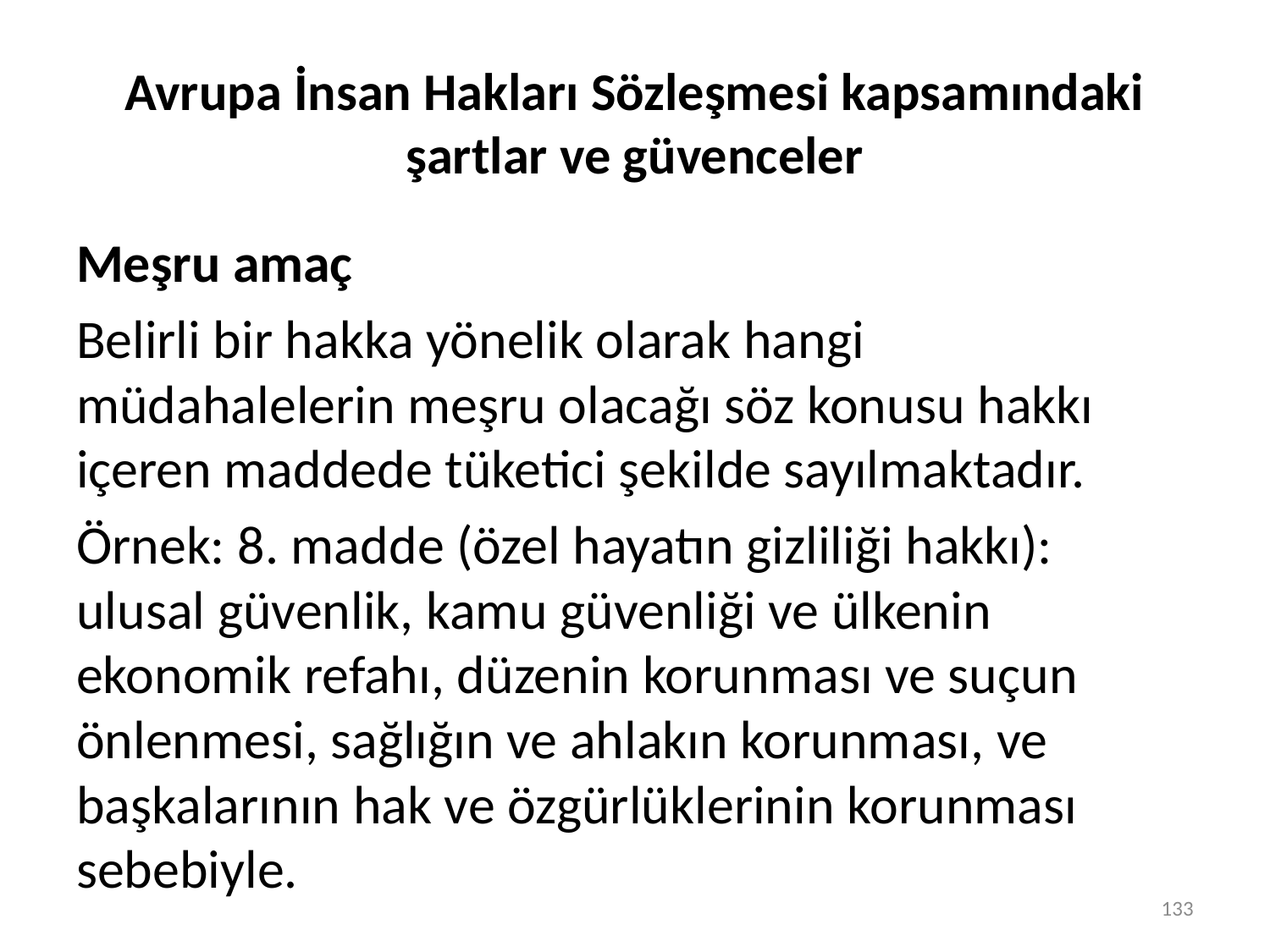

# Avrupa İnsan Hakları Sözleşmesi kapsamındaki şartlar ve güvenceler
Meşru amaç
Belirli bir hakka yönelik olarak hangi müdahalelerin meşru olacağı söz konusu hakkı içeren maddede tüketici şekilde sayılmaktadır.
Örnek: 8. madde (özel hayatın gizliliği hakkı): ulusal güvenlik, kamu güvenliği ve ülkenin ekonomik refahı, düzenin korunması ve suçun önlenmesi, sağlığın ve ahlakın korunması, ve başkalarının hak ve özgürlüklerinin korunması sebebiyle.

133